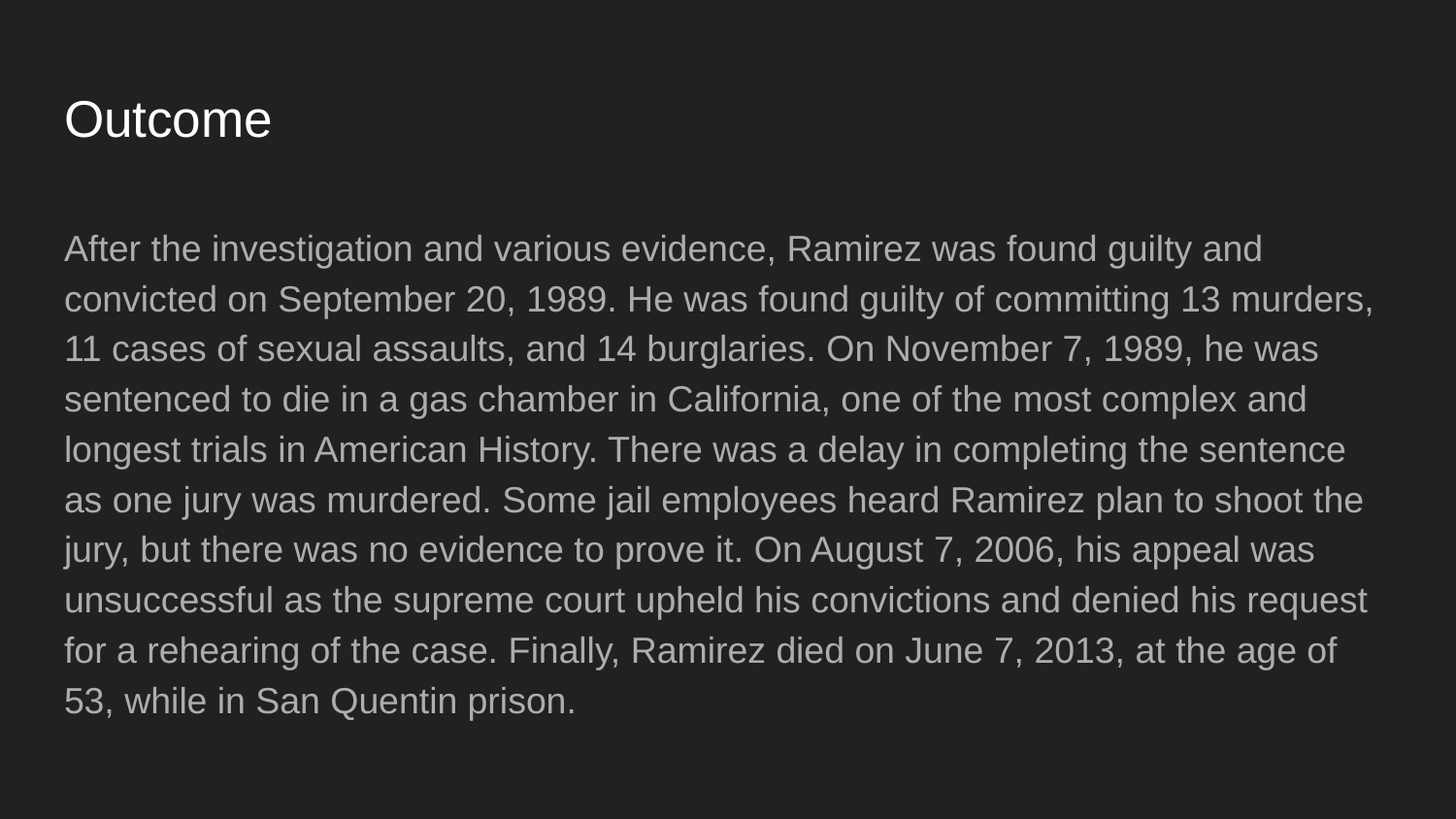

# Outcome
After the investigation and various evidence, Ramirez was found guilty and convicted on September 20, 1989. He was found guilty of committing 13 murders, 11 cases of sexual assaults, and 14 burglaries. On November 7, 1989, he was sentenced to die in a gas chamber in California, one of the most complex and longest trials in American History. There was a delay in completing the sentence as one jury was murdered. Some jail employees heard Ramirez plan to shoot the jury, but there was no evidence to prove it. On August 7, 2006, his appeal was unsuccessful as the supreme court upheld his convictions and denied his request for a rehearing of the case. Finally, Ramirez died on June 7, 2013, at the age of 53, while in San Quentin prison.